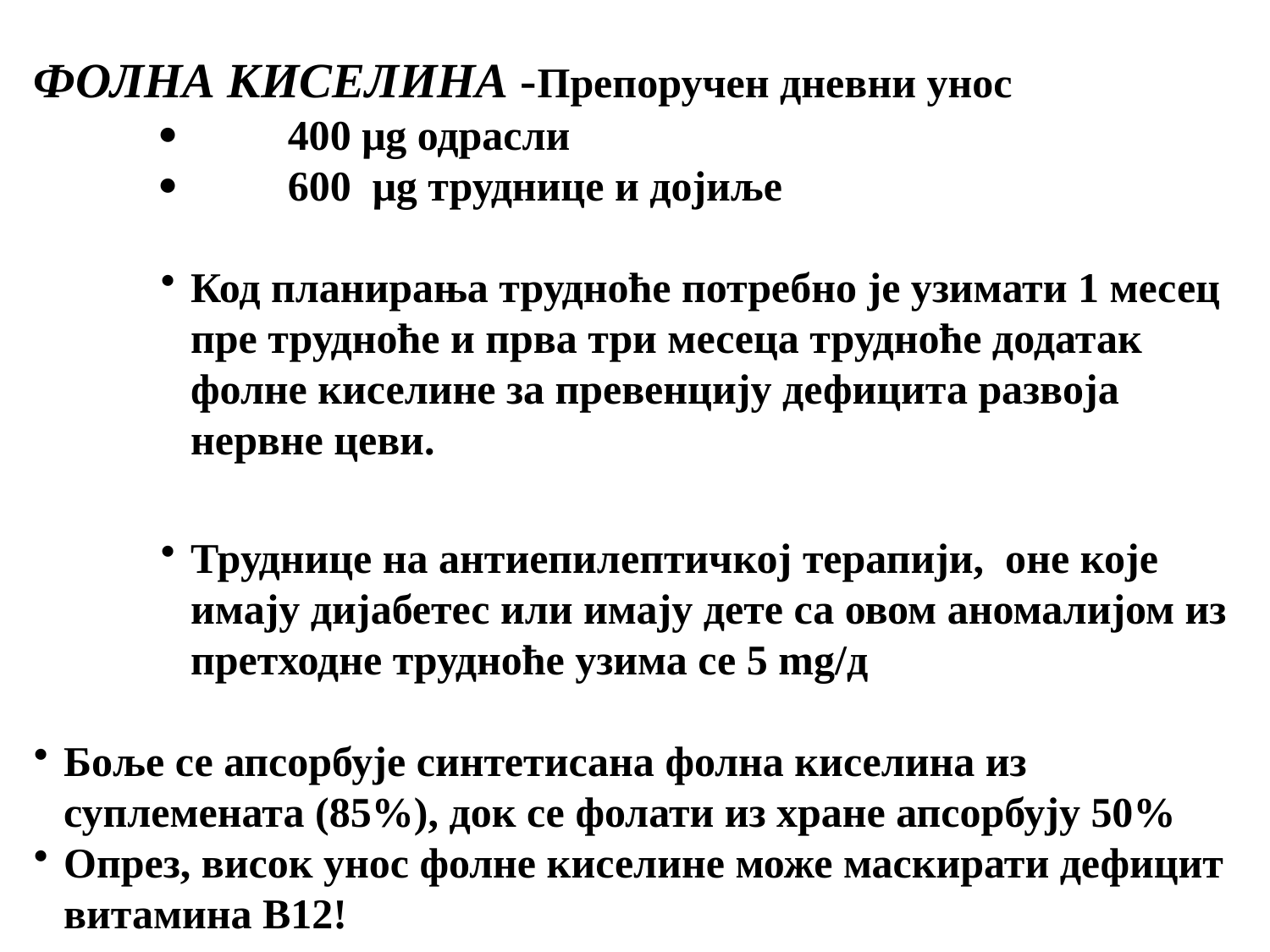

ФОЛНА КИСЕЛИНА -Препоручен дневни унос
•	400 μg одрасли
•	600  μg труднице и дојиље

Код планирања трудноће потребно је узимати 1 месец пре трудноће и прва три месеца трудноће додатак фолне киселине за превенцију дефицита развоја нервне цеви.

Труднице на антиепилептичкој терапији,  оне које имају дијабетес или имају дете са овом аномалијом из претходне трудноће узима се 5 mg/д

Боље се апсорбује синтетисана фолна киселина из суплемената (85%), док се фолати из хране апсорбују 50%
Опрез, висок унос фолне киселине може маскирати дефицит витамина В12!